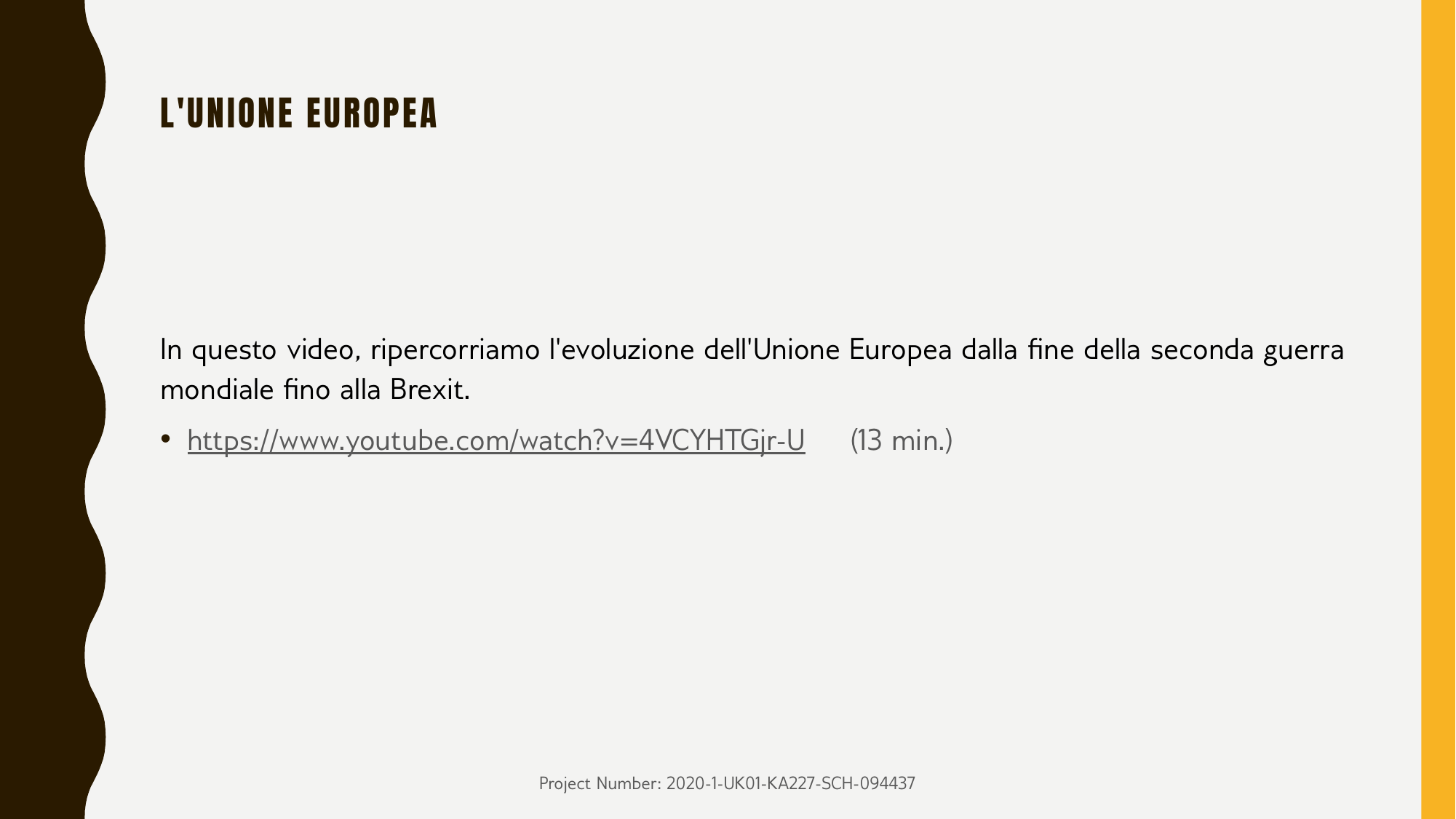

# L'Unione europea

In questo video, ripercorriamo l'evoluzione dell'Unione Europea dalla fine della seconda guerra mondiale fino alla Brexit.
https://www.youtube.com/watch?v=4VCYHTGjr-U     (13 min.)
Project Number: 2020-1-UK01-KA227-SCH-094437